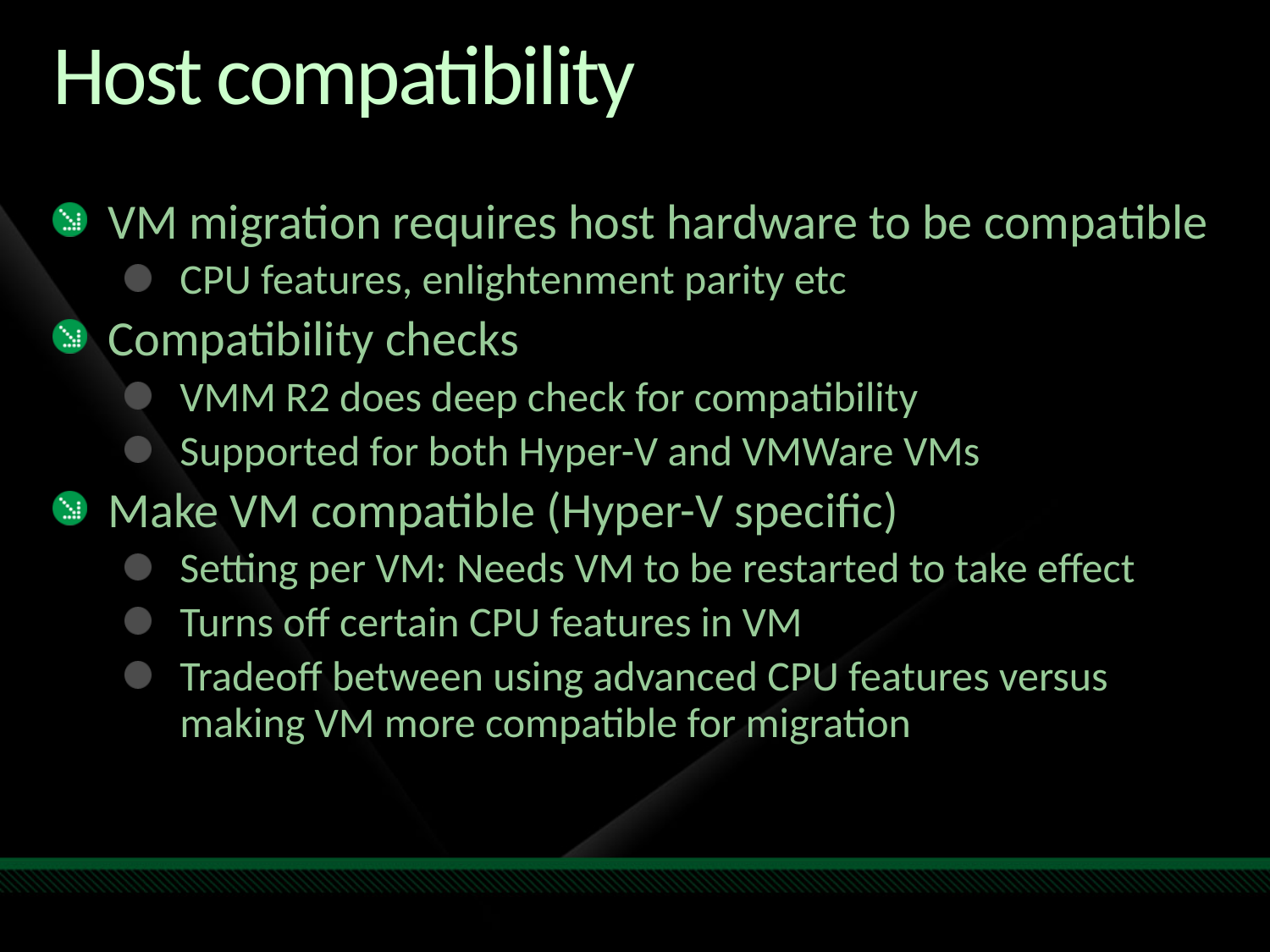

# Host compatibility
VM migration requires host hardware to be compatible
CPU features, enlightenment parity etc
Compatibility checks
VMM R2 does deep check for compatibility
Supported for both Hyper-V and VMWare VMs
Make VM compatible (Hyper-V specific)
Setting per VM: Needs VM to be restarted to take effect
Turns off certain CPU features in VM
Tradeoff between using advanced CPU features versus making VM more compatible for migration